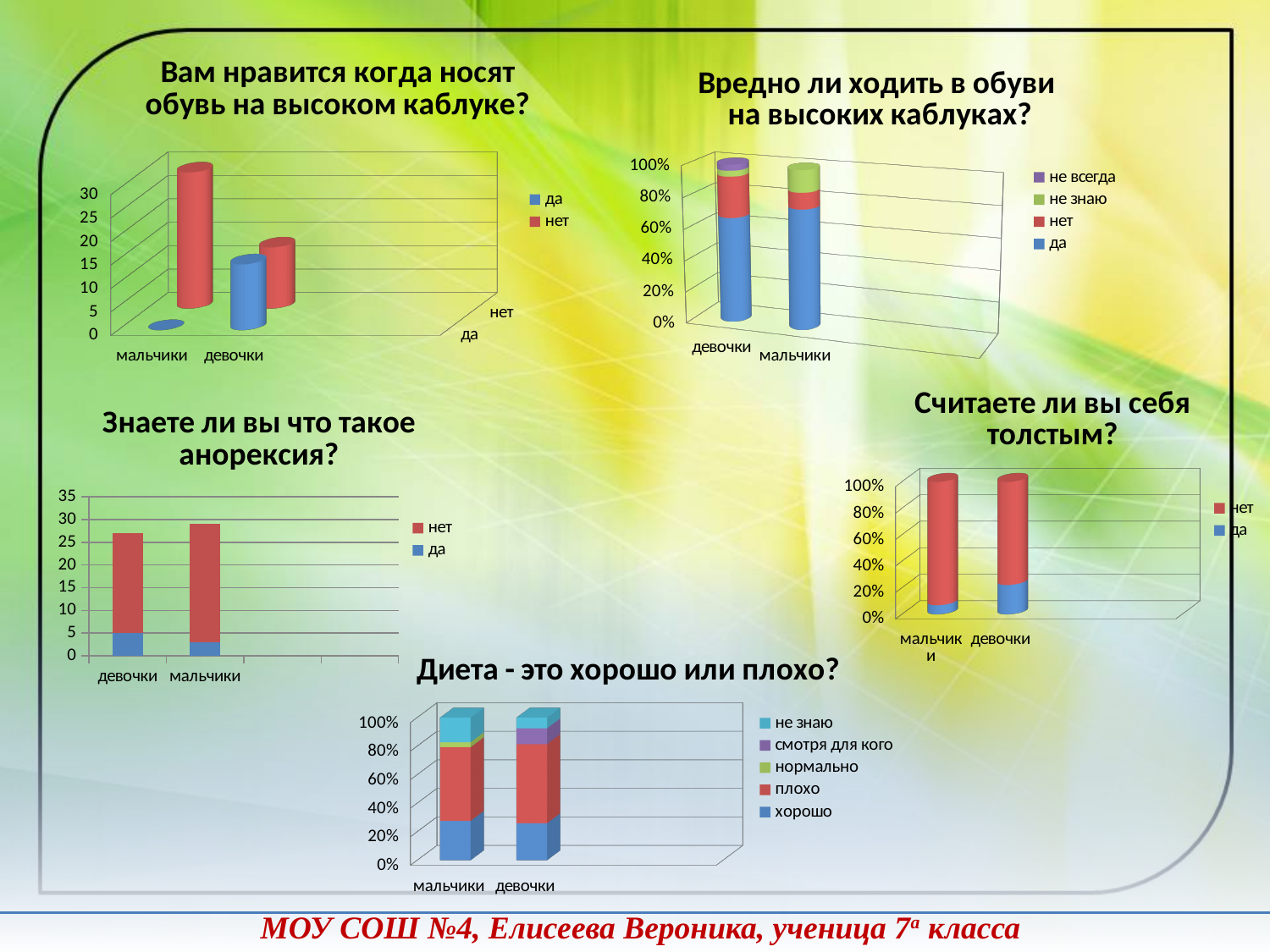

[unsupported chart]

[unsupported chart]

[unsupported chart]

### Chart: Знаете ли вы что такое анорексия?

| Category | да | нет |
|---|---|---|
| девочки | 5.0 | 22.0 |
| мальчики | 3.0 | 26.0 |

[unsupported chart]

МОУ СОШ №4, Елисеева Вероника, ученица 7а класса